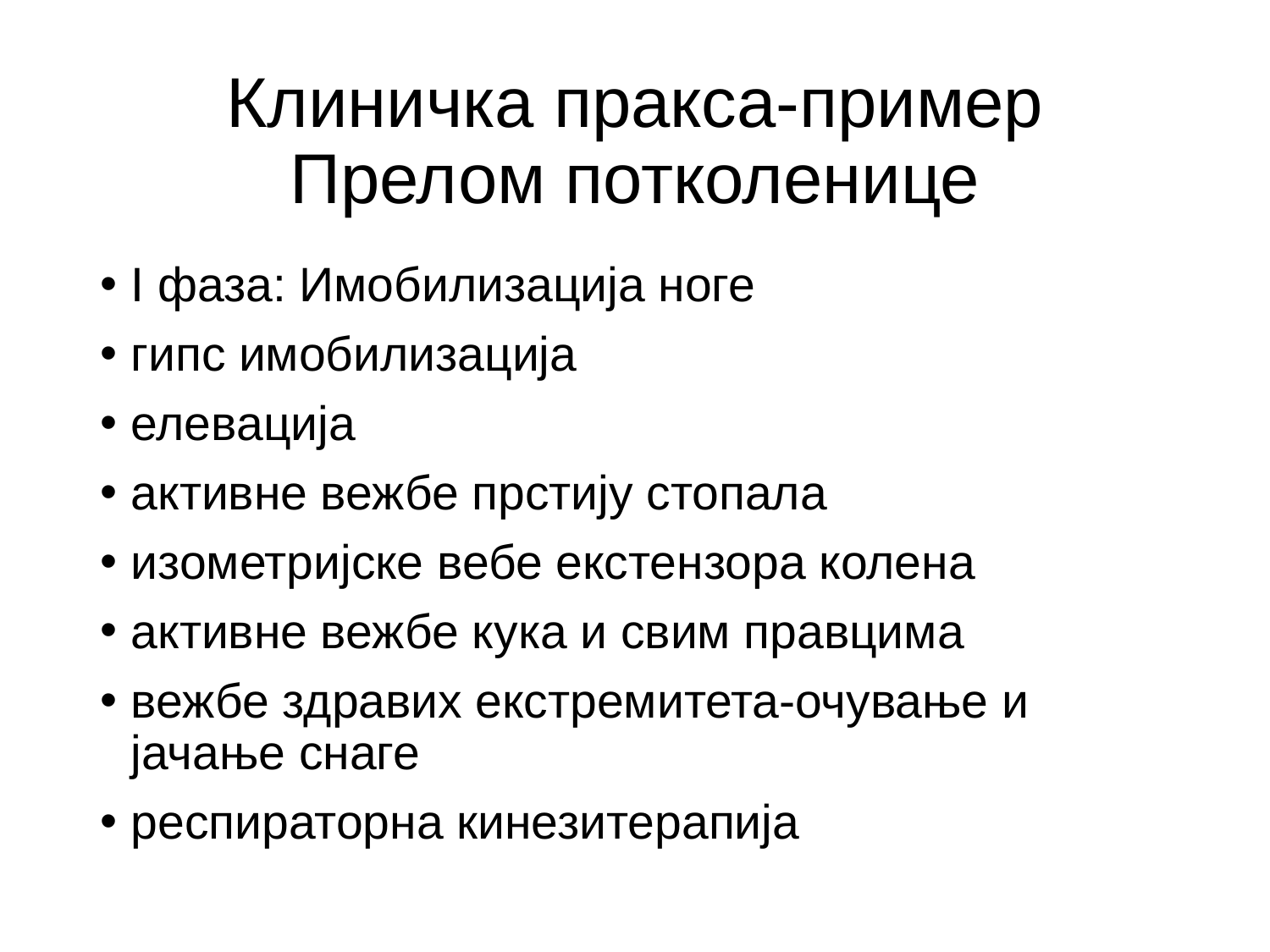

# Клиничка пракса-пример Прелом потколенице
I фаза: Имобилизација ноге
гипс имобилизација
елевација
активне вежбе прстију стопала
изометријске вебе екстензора колена
активне вежбе кука и свим правцима
вежбе здравих екстремитета-очување и јачање снаге
респираторна кинезитерапија